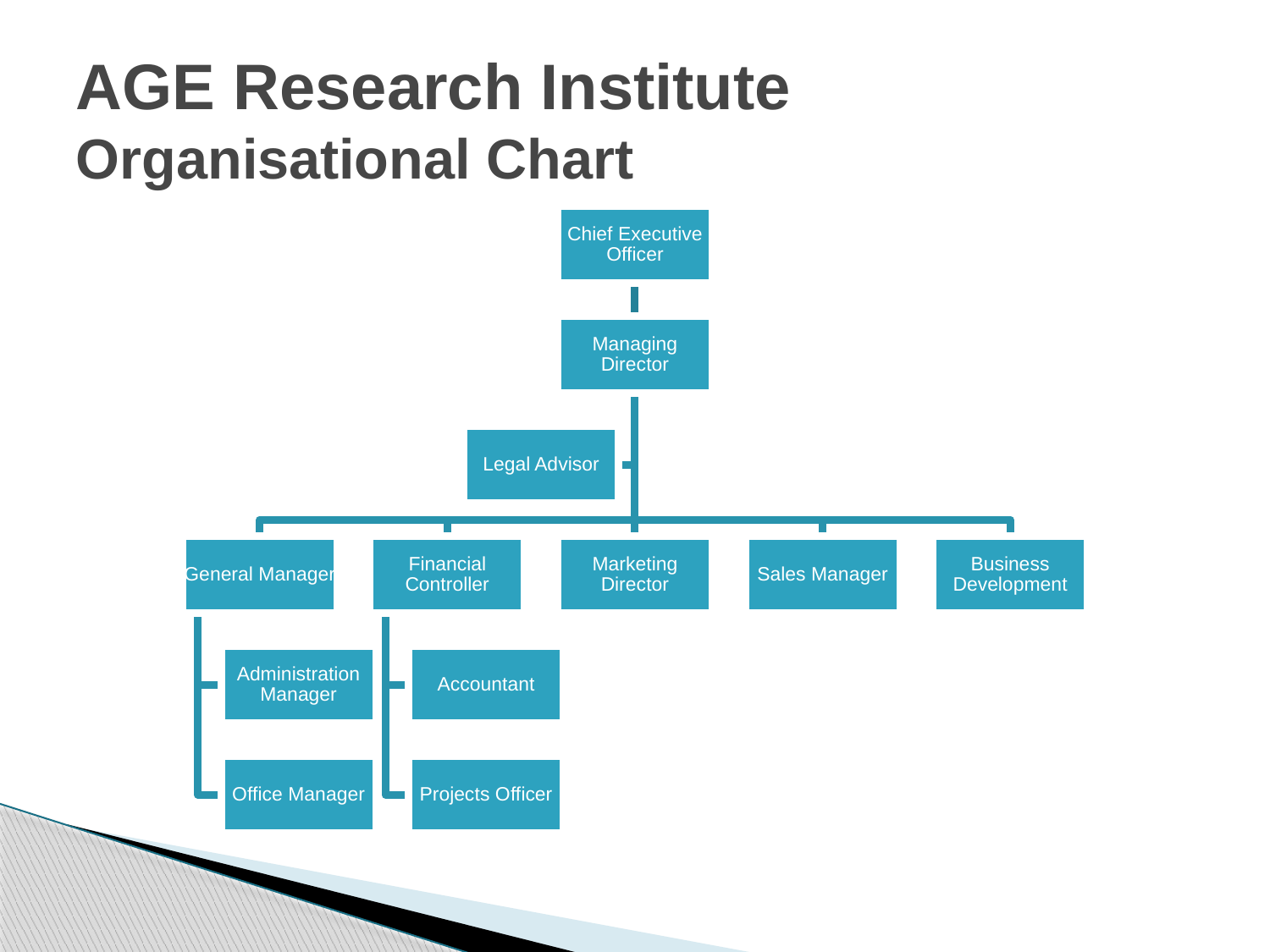

# AGE Research Institute Organisational Chart
Chief Executive Officer
Managing Director
General Manager
Administration Manager
Office Manager
Financial Controller
Accountant
Projects Officer
Marketing Director
Sales Manager
Business Development
Legal Advisor